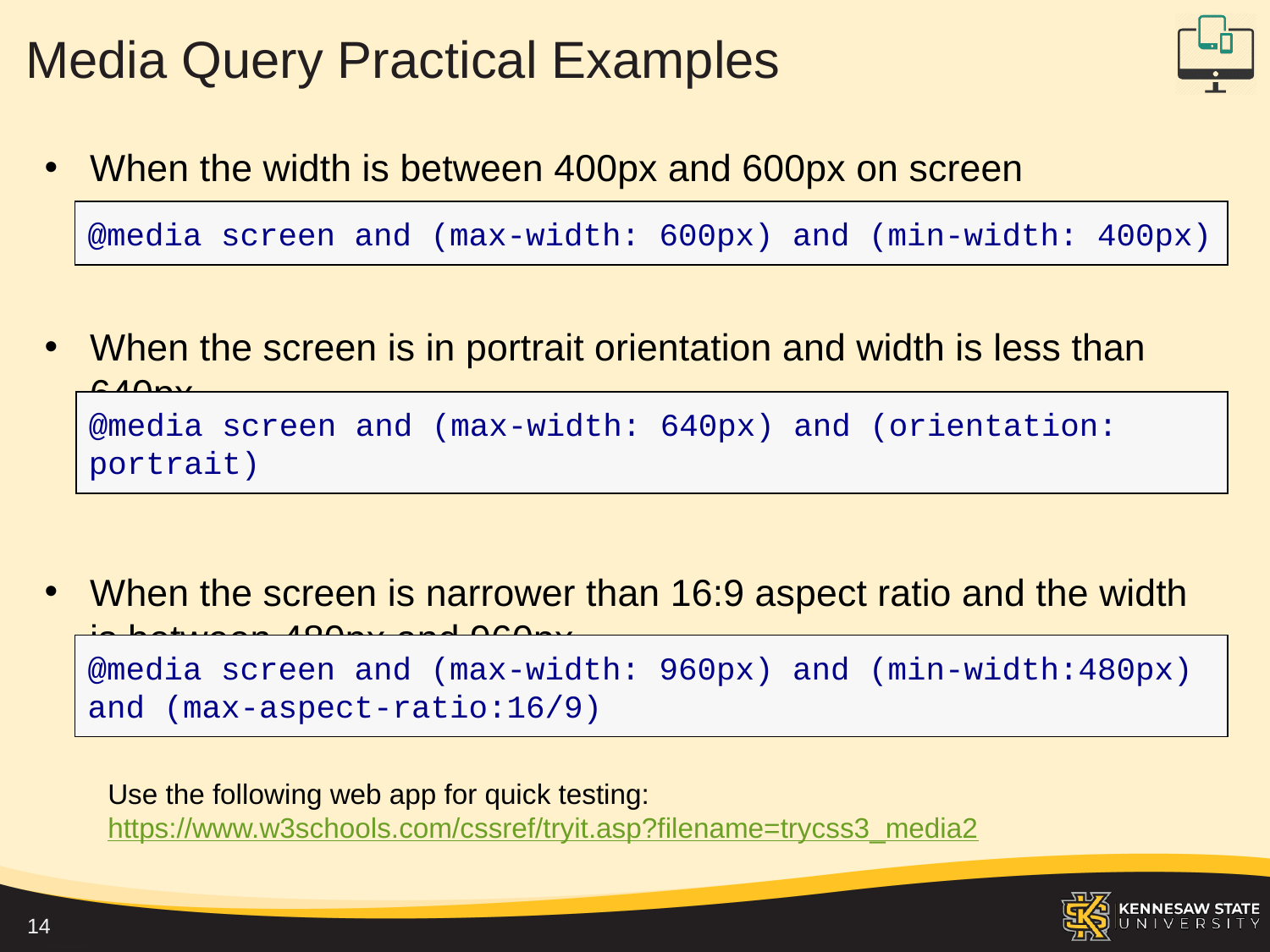

# Media Query Practical Examples
When the width is between 400px and 600px on screen

When the screen is in portrait orientation and width is less than 640px

When the screen is narrower than 16:9 aspect ratio and the width is between 480px and 960px
@media screen and (max-width: 600px) and (min-width: 400px)
@media screen and (max-width: 640px) and (orientation: portrait)
@media screen and (max-width: 960px) and (min-width:480px) and (max-aspect-ratio:16/9)
Use the following web app for quick testing:
https://www.w3schools.com/cssref/tryit.asp?filename=trycss3_media2
14